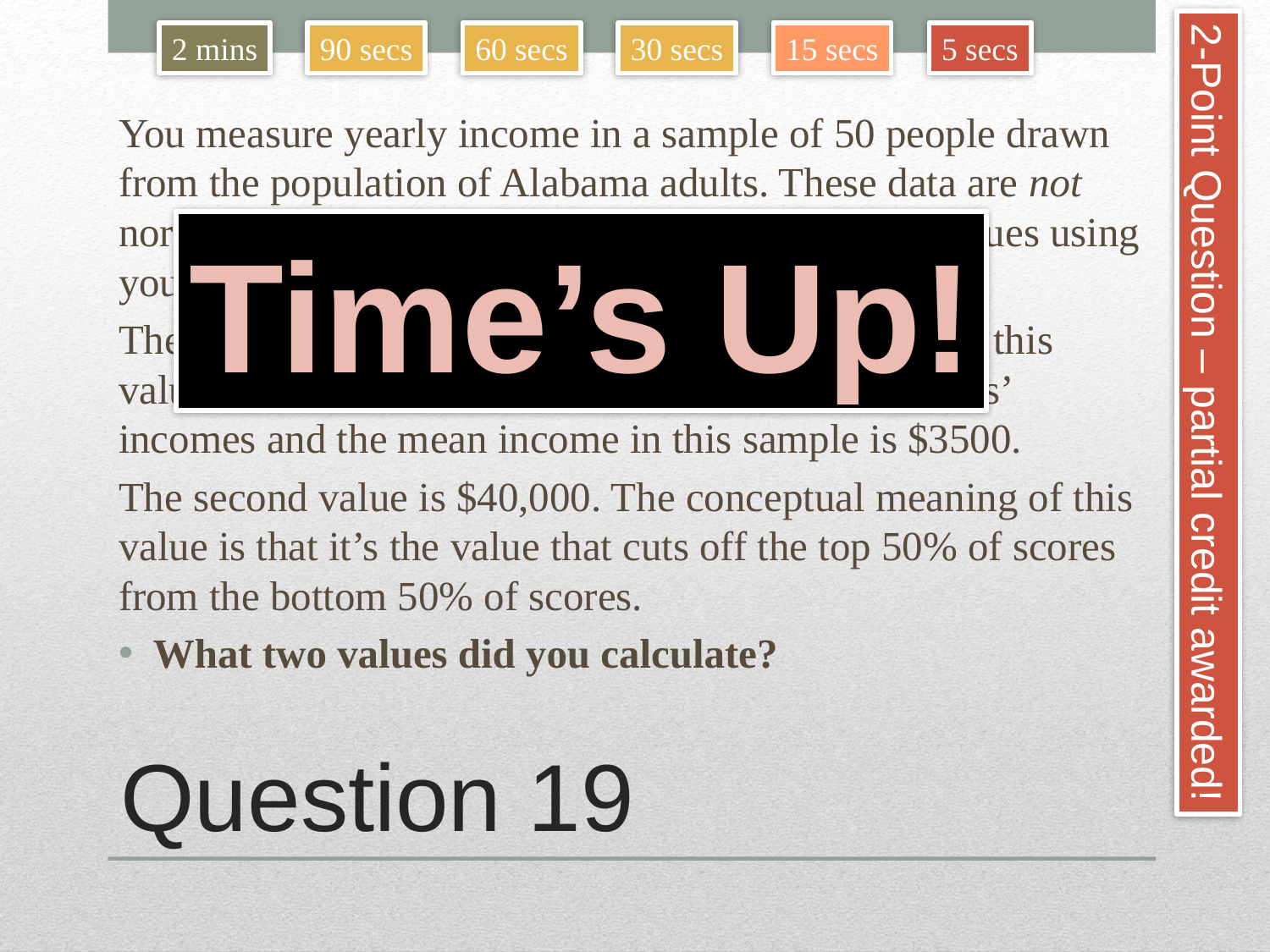

2 mins
90 secs
60 secs
30 secs
15 secs
5 secs
You measure yearly income in a sample of 50 people drawn from the population of Alabama adults. These data are not normally distributed. You calculate two different values using your sample data.
The first value is $3500. The conceptual meaning of this value is that the typical distance between participants’ incomes and the mean income in this sample is $3500.
The second value is $40,000. The conceptual meaning of this value is that it’s the value that cuts off the top 50% of scores from the bottom 50% of scores.
What two values did you calculate?
Time’s Up!
2-Point Question – partial credit awarded!
# Question 19